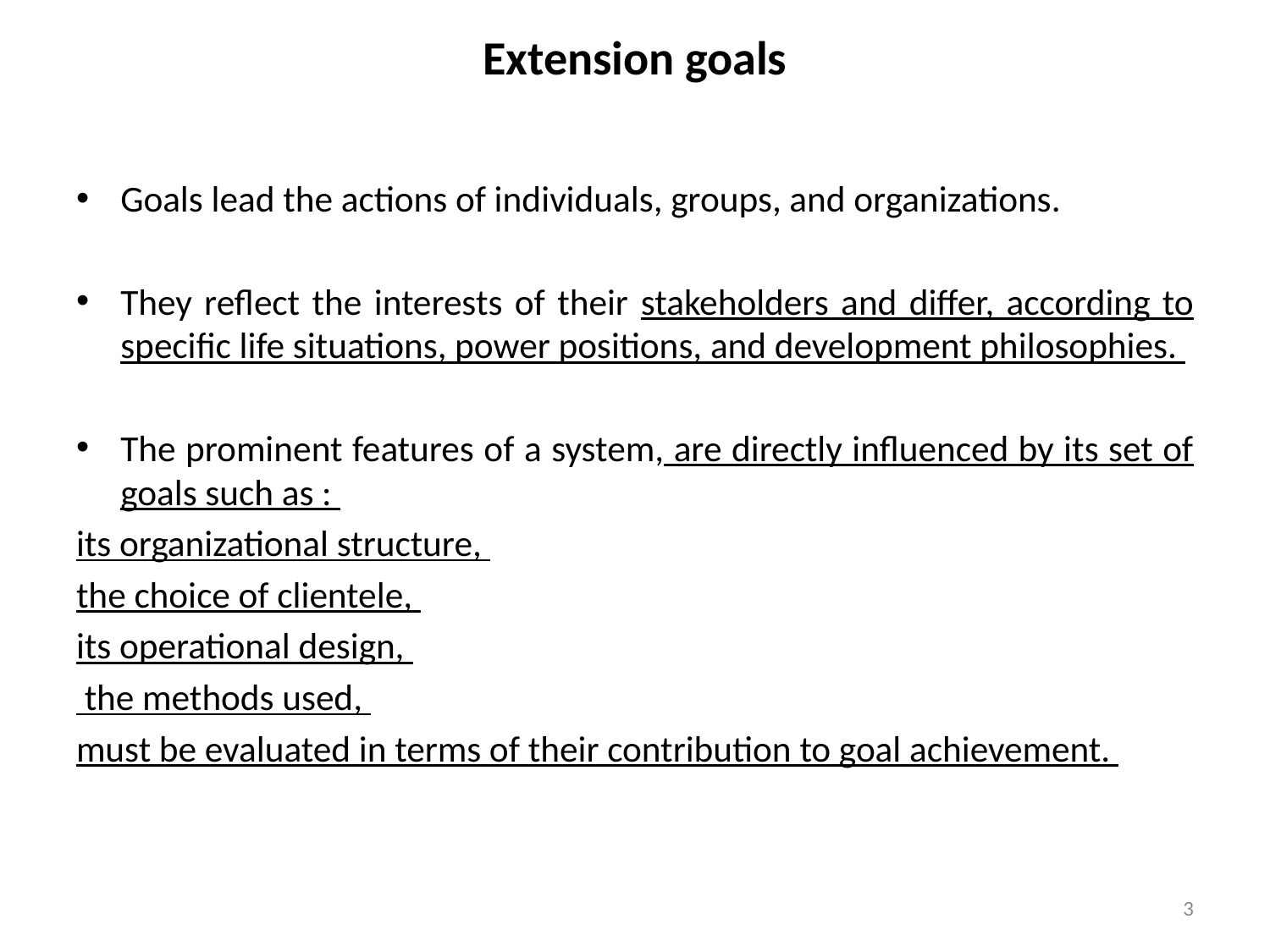

# Extension goals
Goals lead the actions of individuals, groups, and organizations.

They reflect the interests of their stakeholders and differ, according to specific life situations, power positions, and development philosophies.

The prominent features of a system, are directly influenced by its set of goals such as :
its organizational structure,
the choice of clientele,
its operational design,
 the methods used,
must be evaluated in terms of their contribution to goal achievement.

3